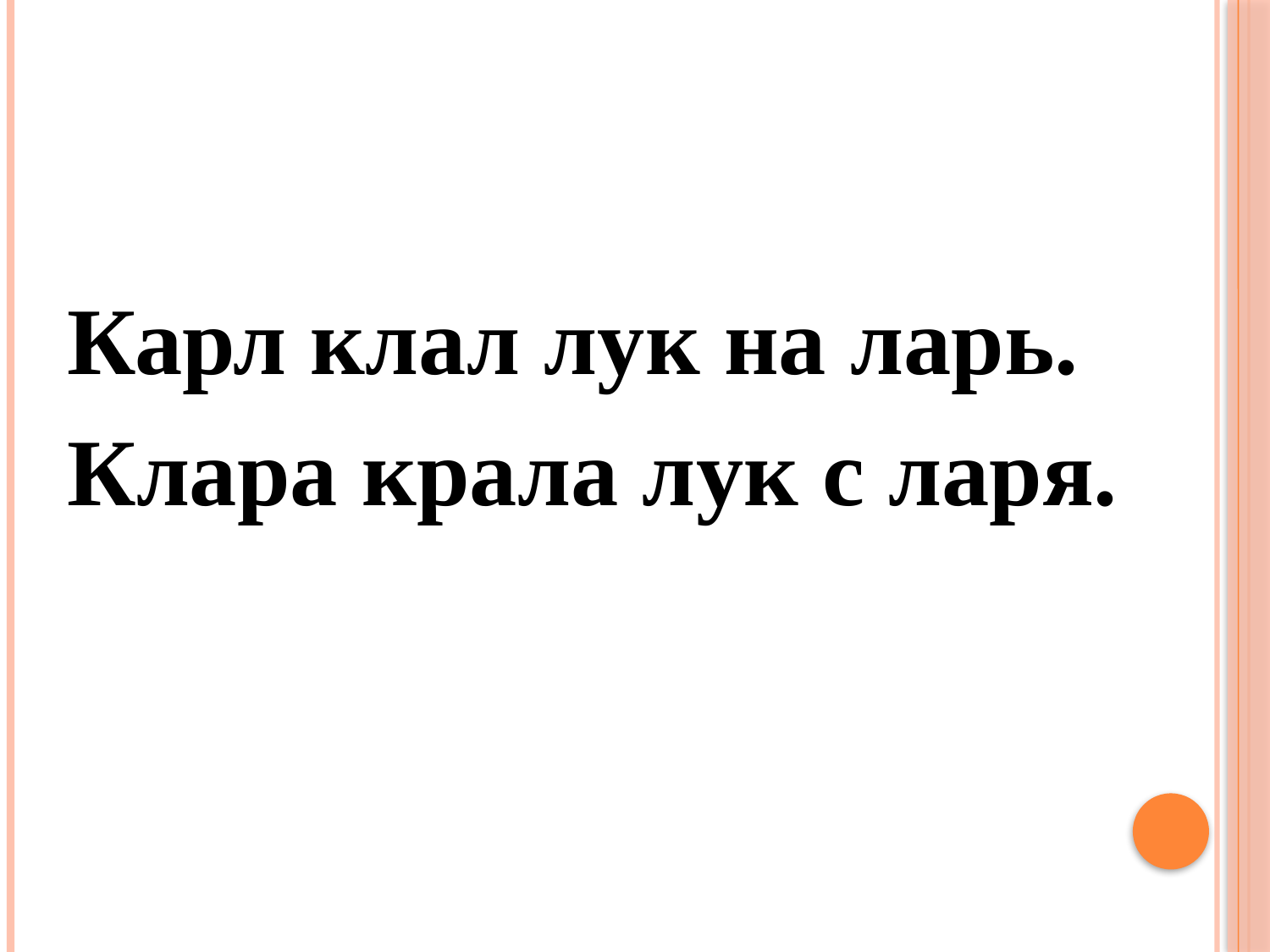

#
Карл клал лук на ларь. Клара крала лук с ларя.